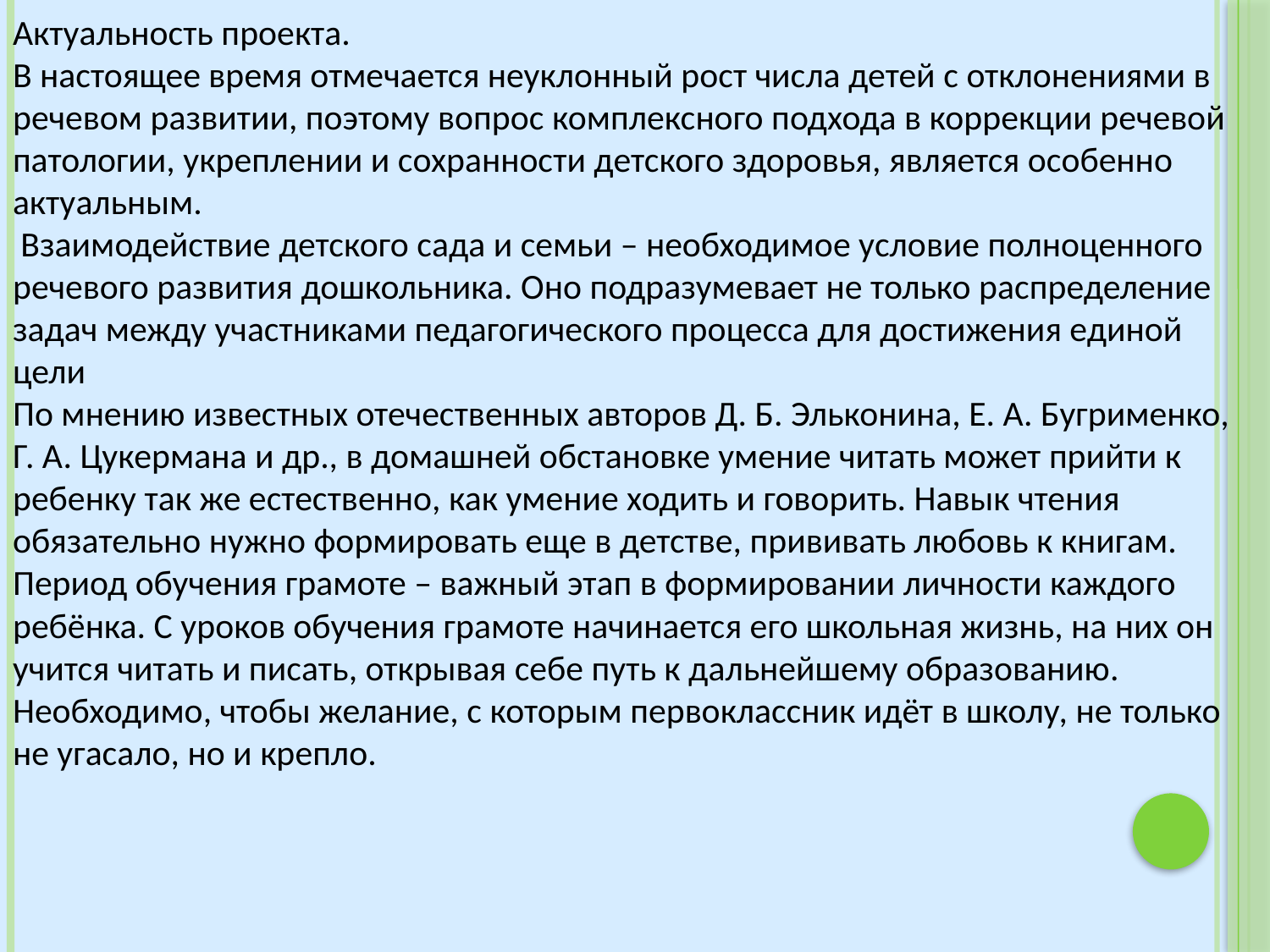

Актуальность проекта.
В настоящее время отмечается неуклонный рост числа детей с отклонениями в речевом развитии, поэтому вопрос комплексного подхода в коррекции речевой патологии, укреплении и сохранности детского здоровья, является особенно актуальным.
 Взаимодействие детского сада и семьи – необходимое условие полноценного речевого развития дошкольника. Оно подразумевает не только распределение задач между участниками педагогического процесса для достижения единой цели
По мнению известных отечественных авторов Д. Б. Эльконина, Е. А. Бугрименко, Г. А. Цукермана и др., в домашней обстановке умение читать может прийти к ребенку так же естественно, как умение ходить и говорить. Навык чтения обязательно нужно формировать еще в детстве, прививать любовь к книгам. Период обучения грамоте – важный этап в формировании личности каждого ребёнка. С уроков обучения грамоте начинается его школьная жизнь, на них он учится читать и писать, открывая себе путь к дальнейшему образованию. Необходимо, чтобы желание, с которым первоклассник идёт в школу, не только не угасало, но и крепло.